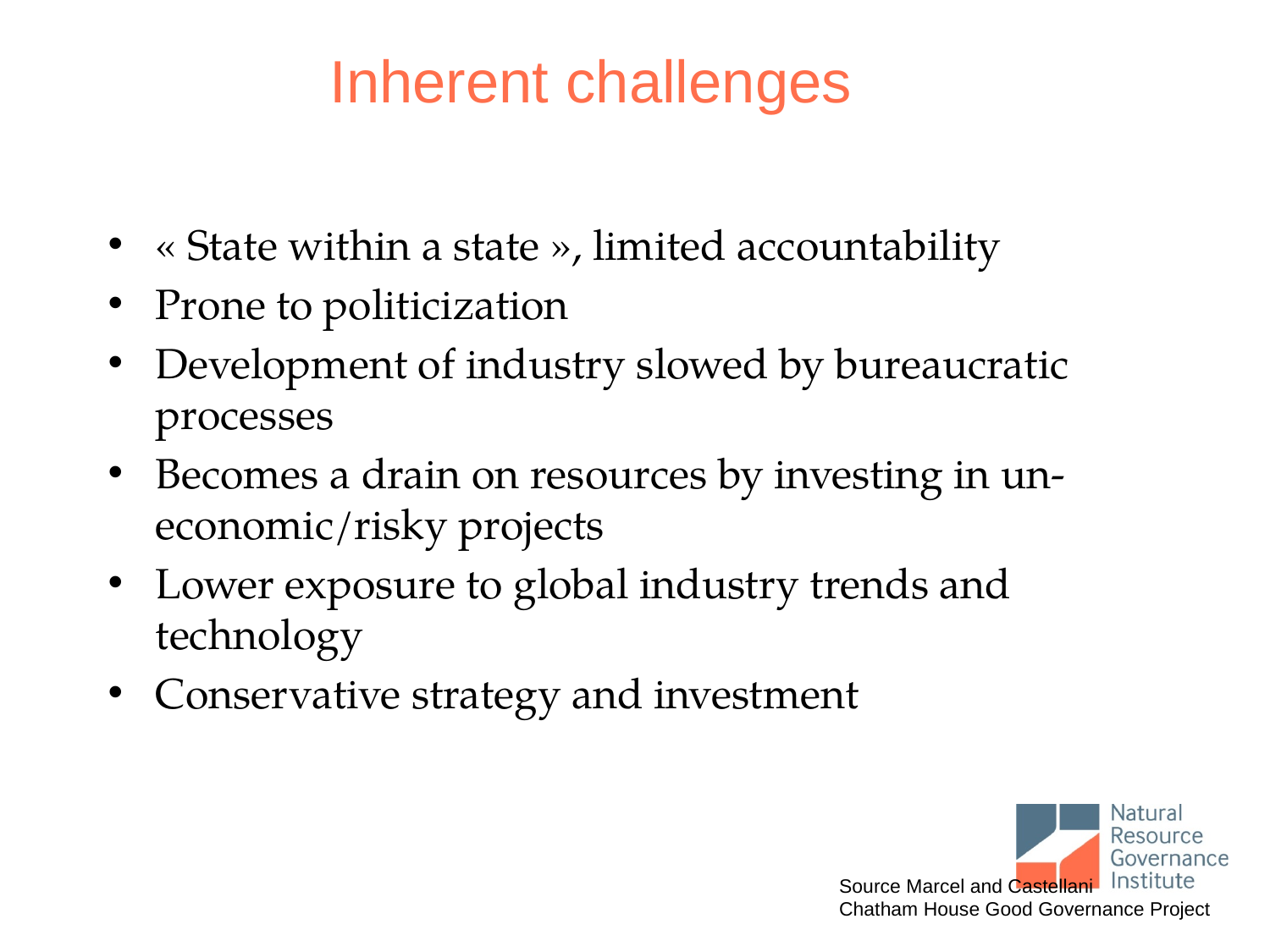

# Inherent challenges
« State within a state », limited accountability
Prone to politicization
Development of industry slowed by bureaucratic processes
Becomes a drain on resources by investing in un-economic/risky projects
Lower exposure to global industry trends and technology
Conservative strategy and investment
Source Marcel and Castellani
Chatham House Good Governance Project